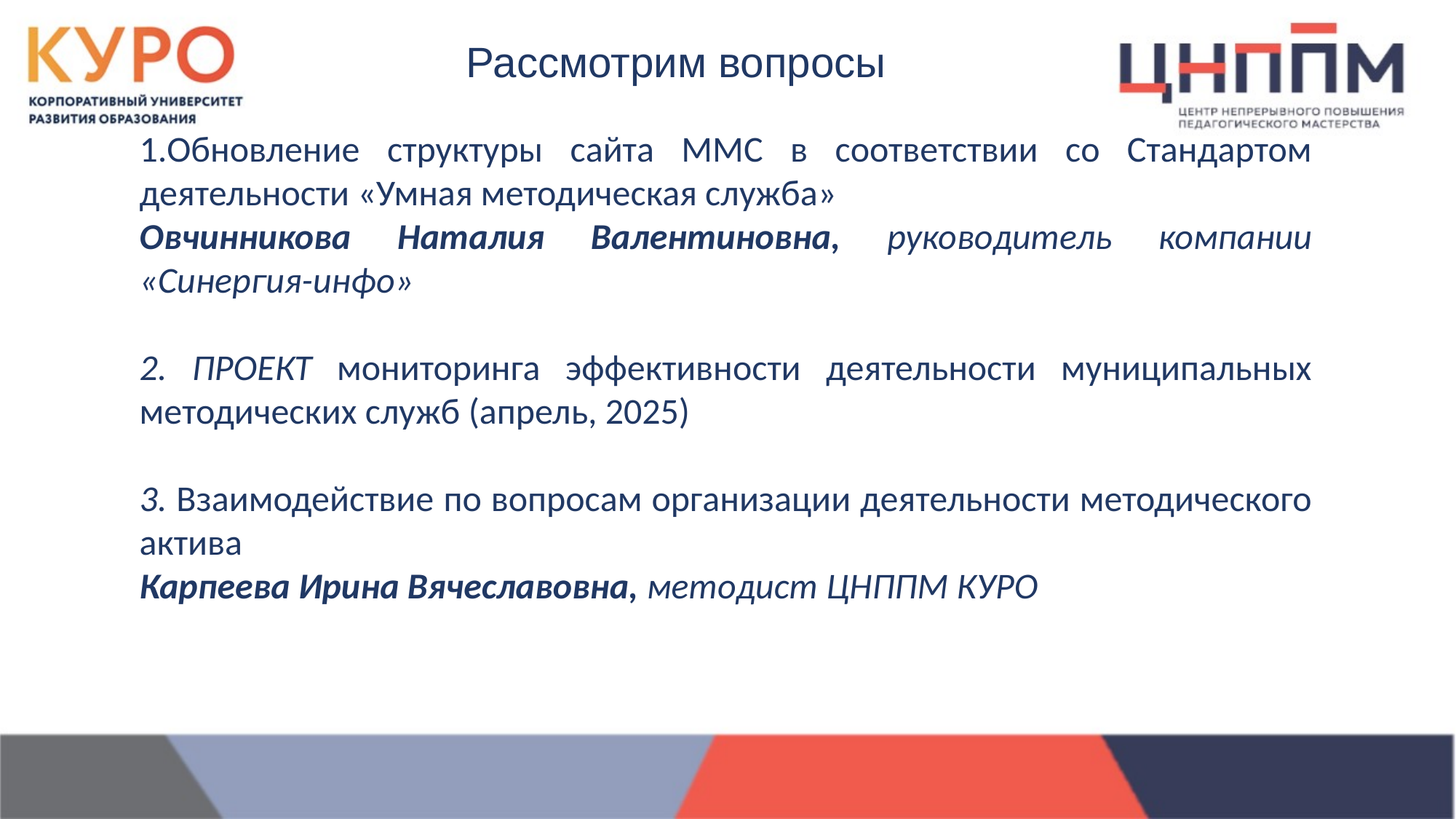

Рассмотрим вопросы
Обновление структуры сайта ММС в соответствии со Стандартом деятельности «Умная методическая служба»
Овчинникова Наталия Валентиновна, руководитель компании «Синергия-инфо»

2. ПРОЕКТ мониторинга эффективности деятельности муниципальных методических служб (апрель, 2025)

3. Взаимодействие по вопросам организации деятельности методического актива
Карпеева Ирина Вячеславовна, методист ЦНППМ КУРО